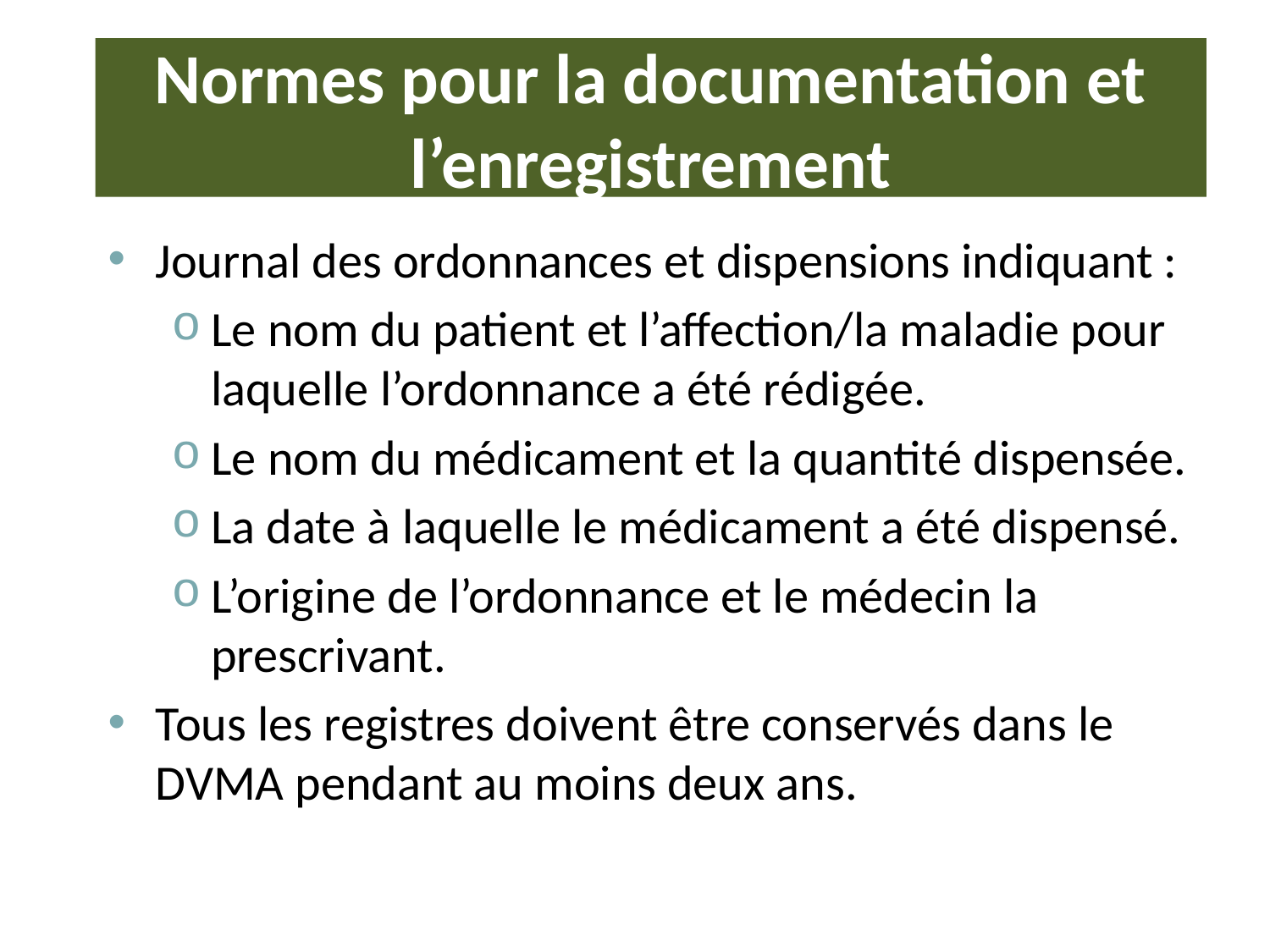

# Normes pour la documentation et l’enregistrement
Journal des ordonnances et dispensions indiquant :
Le nom du patient et l’affection/la maladie pour laquelle l’ordonnance a été rédigée.
Le nom du médicament et la quantité dispensée.
La date à laquelle le médicament a été dispensé.
L’origine de l’ordonnance et le médecin la prescrivant.
Tous les registres doivent être conservés dans le DVMA pendant au moins deux ans.